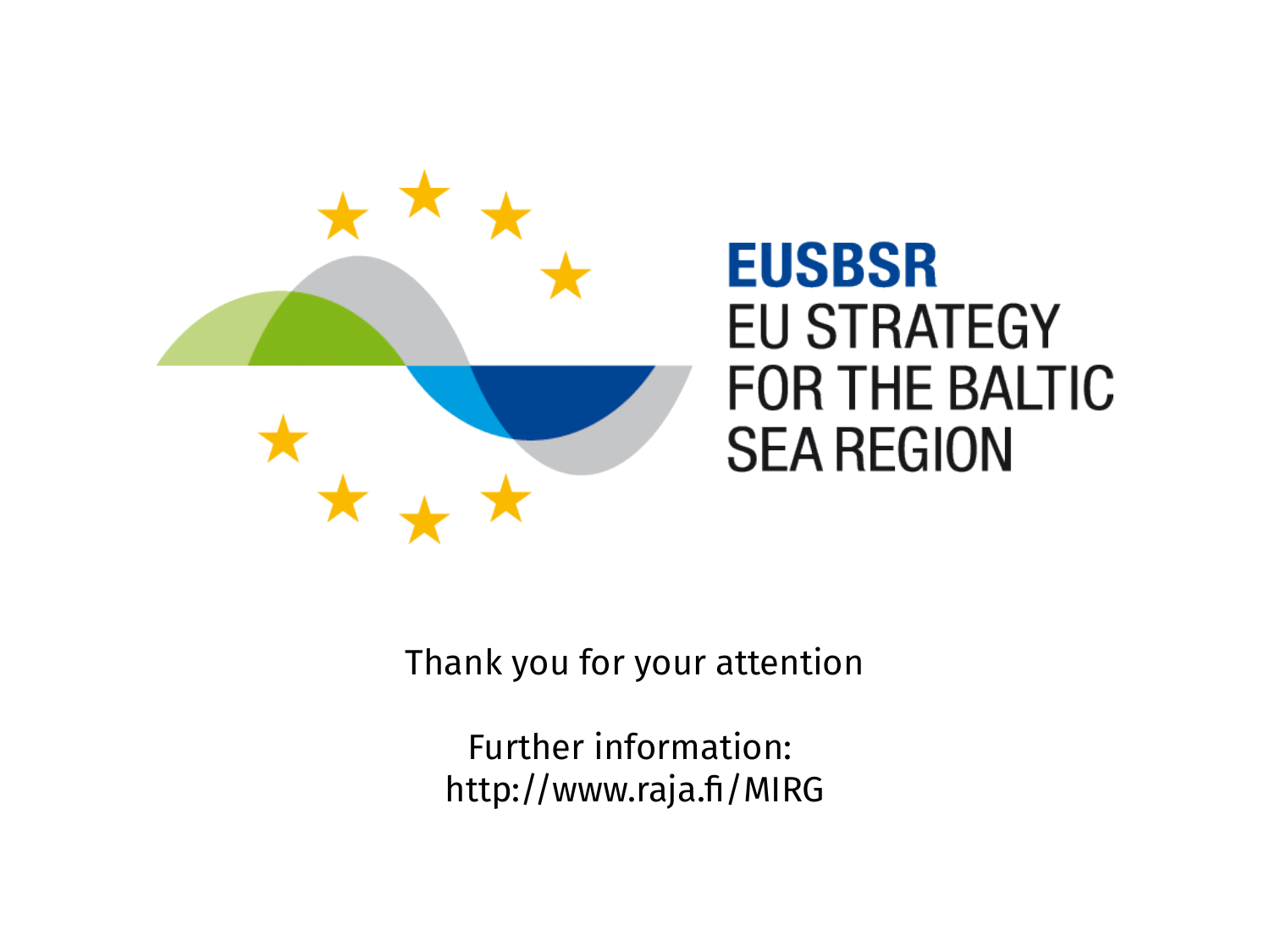

# Thank you for your attention Further information: http://www.raja.fi/MIRG